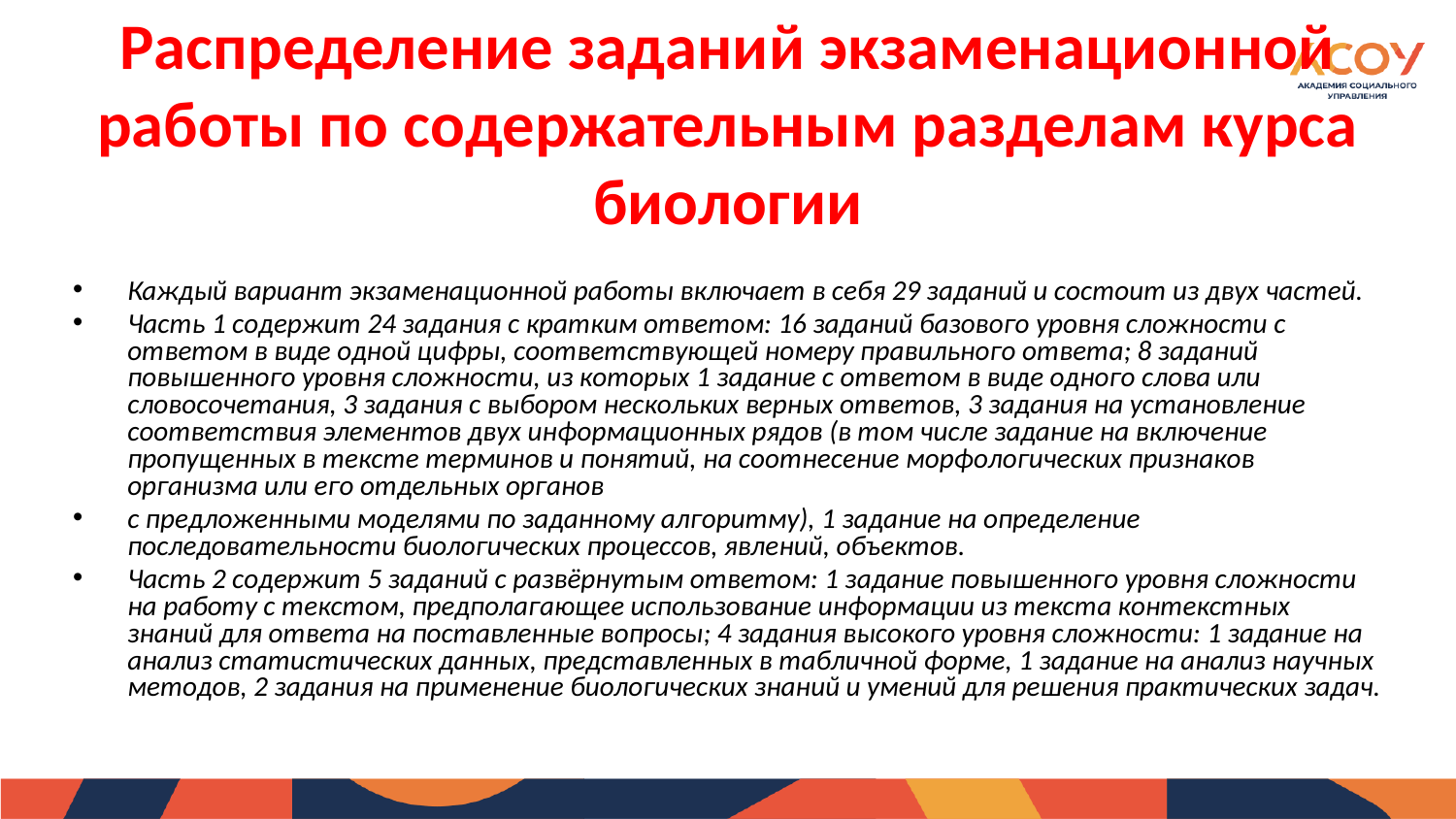

Распределение заданий экзаменационной работы по содержательным разделам курса биологии
Каждый вариант экзаменационной работы включает в себя 29 заданий и состоит из двух частей.
Часть 1 содержит 24 задания с кратким ответом: 16 заданий базового уровня сложности с ответом в виде одной цифры, соответствующей номеру правильного ответа; 8 заданий повышенного уровня сложности, из которых 1 задание с ответом в виде одного слова или словосочетания, 3 задания с выбором нескольких верных ответов, 3 задания на установление соответствия элементов двух информационных рядов (в том числе задание на включение пропущенных в тексте терминов и понятий, на соотнесение морфологических признаков организма или его отдельных органов
с предложенными моделями по заданному алгоритму), 1 задание на определение последовательности биологических процессов, явлений, объектов.
Часть 2 содержит 5 заданий с развёрнутым ответом: 1 задание повышенного уровня сложности на работу с текстом, предполагающее использование информации из текста контекстных знаний для ответа на поставленные вопросы; 4 задания высокого уровня сложности: 1 задание на анализ статистических данных, представленных в табличной форме, 1 задание на анализ научных методов, 2 задания на применение биологических знаний и умений для решения практических задач.